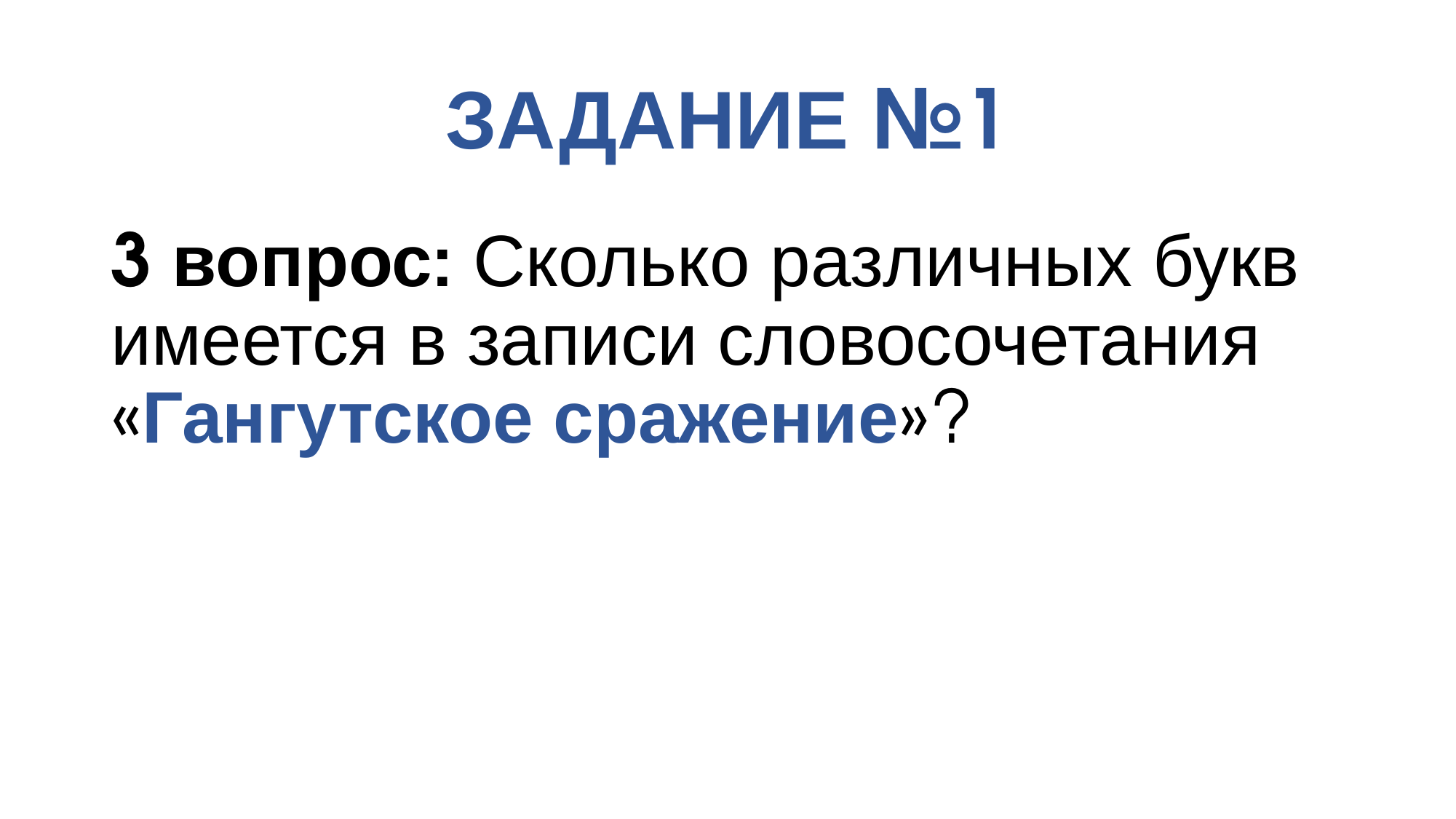

# ЗАДАНИЕ №1
3 вопрос: Сколько различных букв имеется в записи словосочетания «Гангутское сражение»?